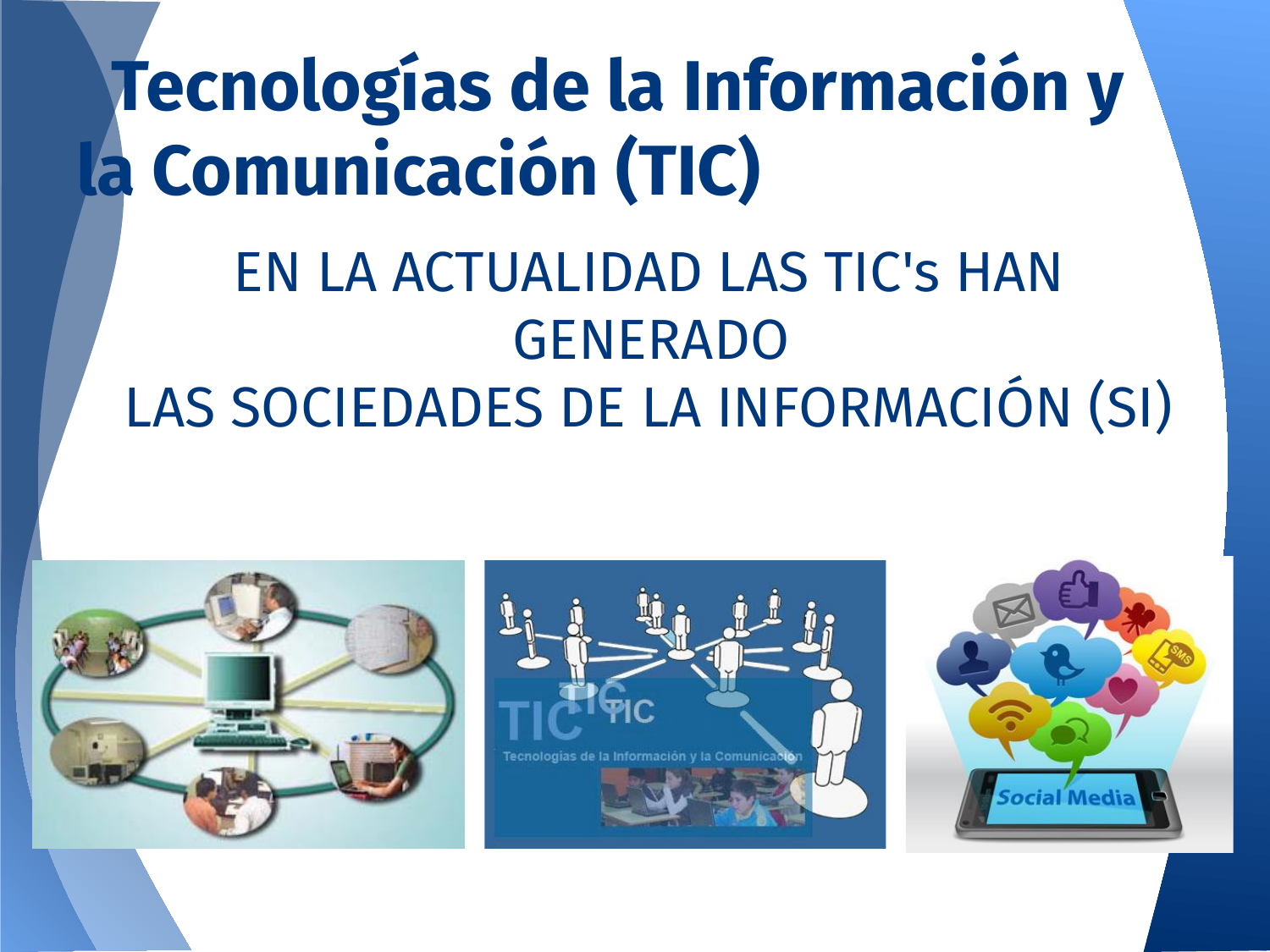

# Tecnologías de la Información y la Comunicación (TIC)
EN LA ACTUALIDAD LAS TIC's HAN GENERADO
LAS SOCIEDADES DE LA INFORMACIÓN (SI)